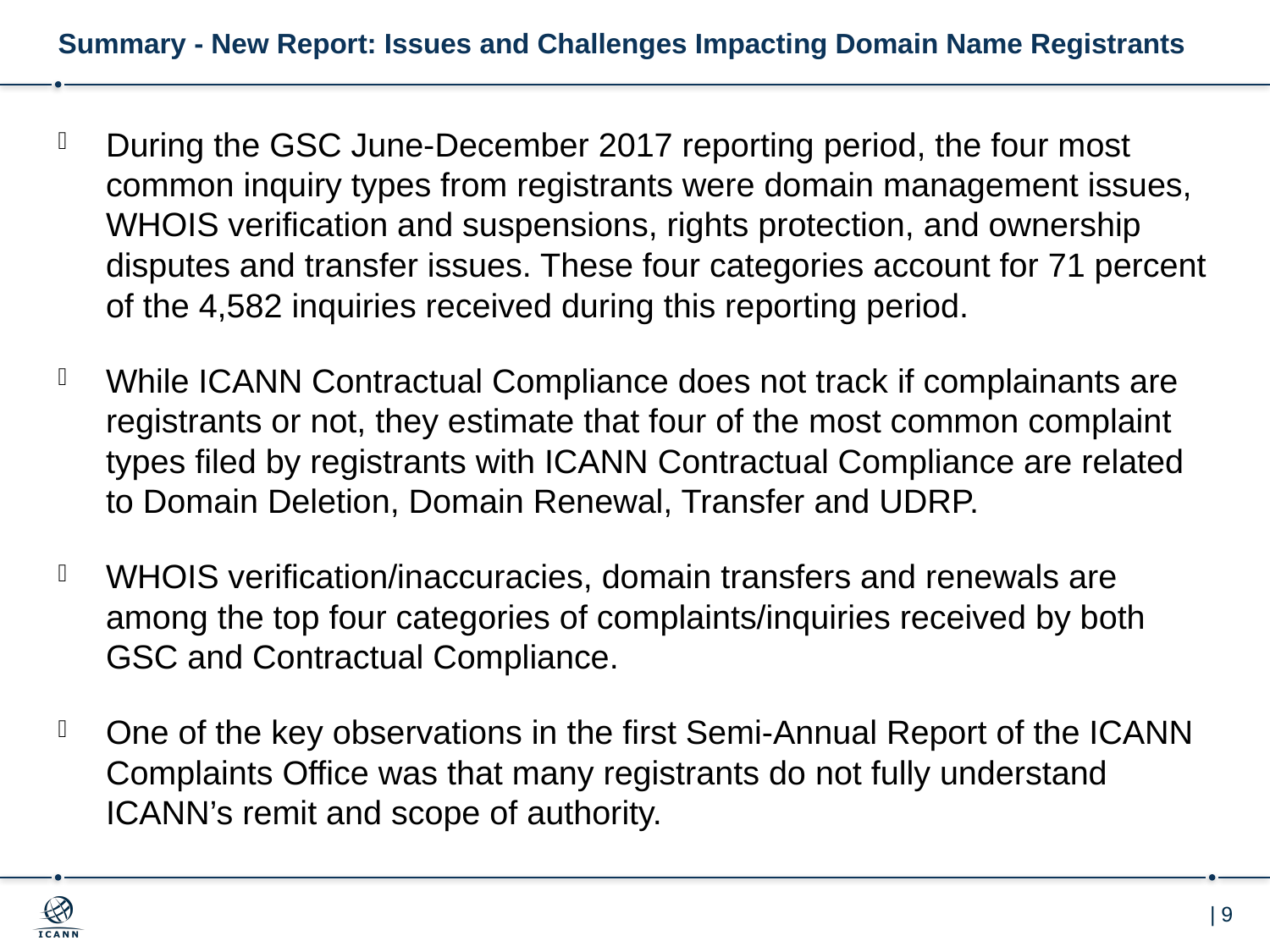

# Summary - New Report: Issues and Challenges Impacting Domain Name Registrants
During the GSC June-December 2017 reporting period, the four most common inquiry types from registrants were domain management issues, WHOIS verification and suspensions, rights protection, and ownership disputes and transfer issues. These four categories account for 71 percent of the 4,582 inquiries received during this reporting period.
While ICANN Contractual Compliance does not track if complainants are registrants or not, they estimate that four of the most common complaint types filed by registrants with ICANN Contractual Compliance are related to Domain Deletion, Domain Renewal, Transfer and UDRP.
WHOIS verification/inaccuracies, domain transfers and renewals are among the top four categories of complaints/inquiries received by both GSC and Contractual Compliance.
One of the key observations in the first Semi-Annual Report of the ICANN Complaints Office was that many registrants do not fully understand ICANN’s remit and scope of authority.